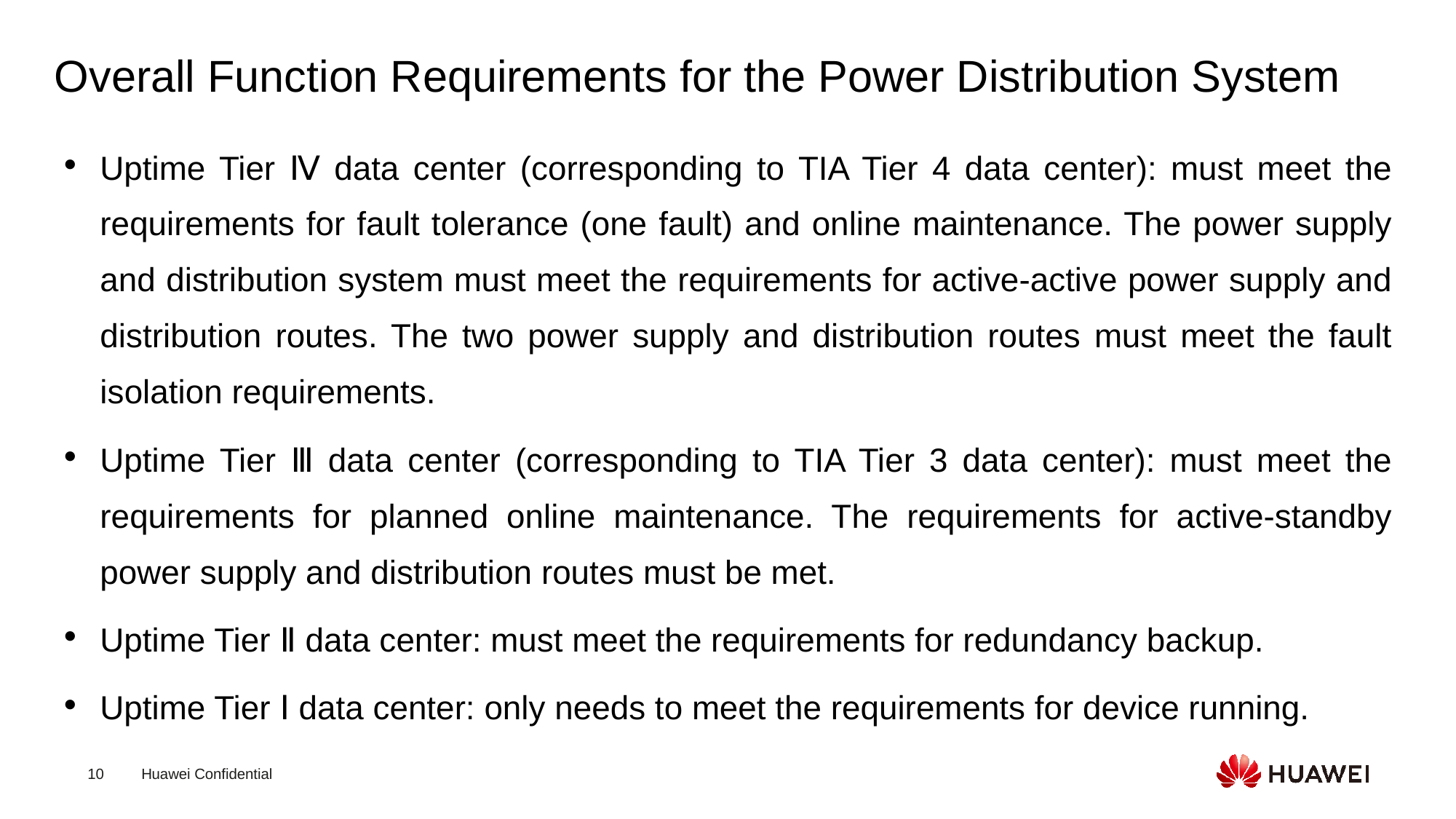

# Overall Function Requirements for the Power Distribution System
Uptime Tier Ⅳ data center (corresponding to TIA Tier 4 data center): must meet the requirements for fault tolerance (one fault) and online maintenance. The power supply and distribution system must meet the requirements for active-active power supply and distribution routes. The two power supply and distribution routes must meet the fault isolation requirements.
Uptime Tier Ⅲ data center (corresponding to TIA Tier 3 data center): must meet the requirements for planned online maintenance. The requirements for active-standby power supply and distribution routes must be met.
Uptime Tier Ⅱ data center: must meet the requirements for redundancy backup.
Uptime Tier Ⅰ data center: only needs to meet the requirements for device running.